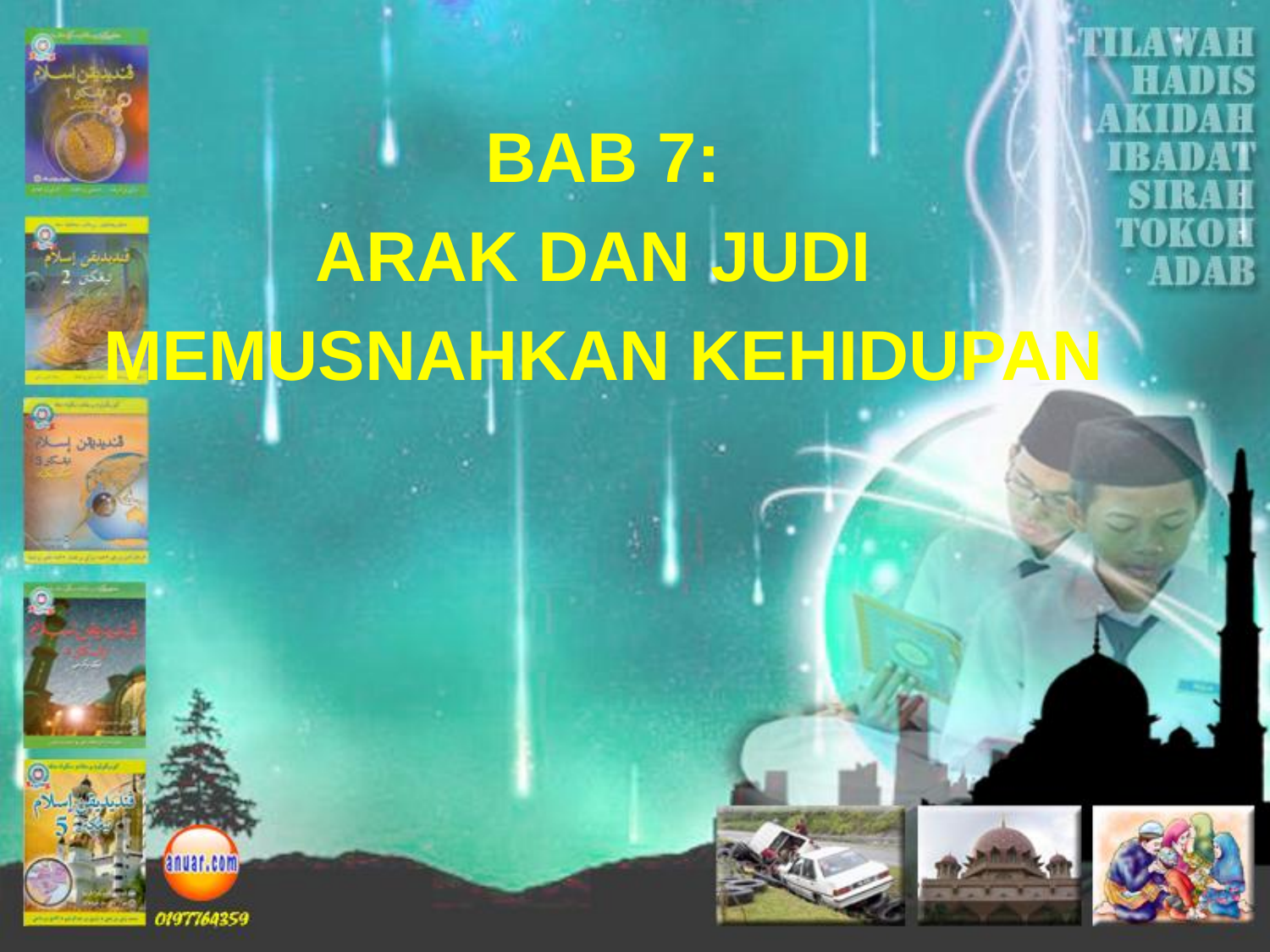

BAB 7:
ARAK DAN JUDI
MEMUSNAHKAN KEHIDUPAN